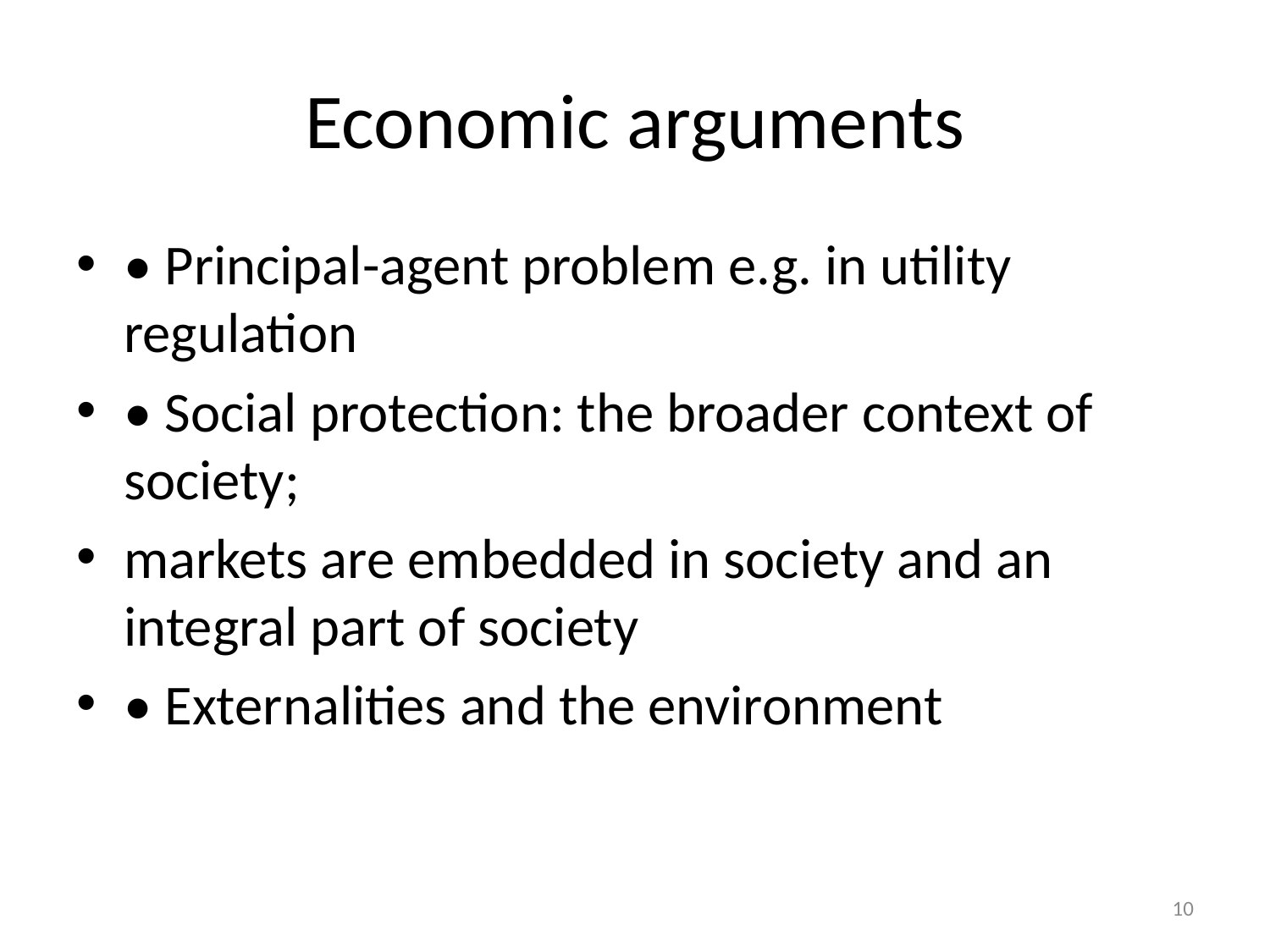

# Economic arguments
• Principal-agent problem e.g. in utility regulation
• Social protection: the broader context of society;
markets are embedded in society and an integral part of society
• Externalities and the environment

10